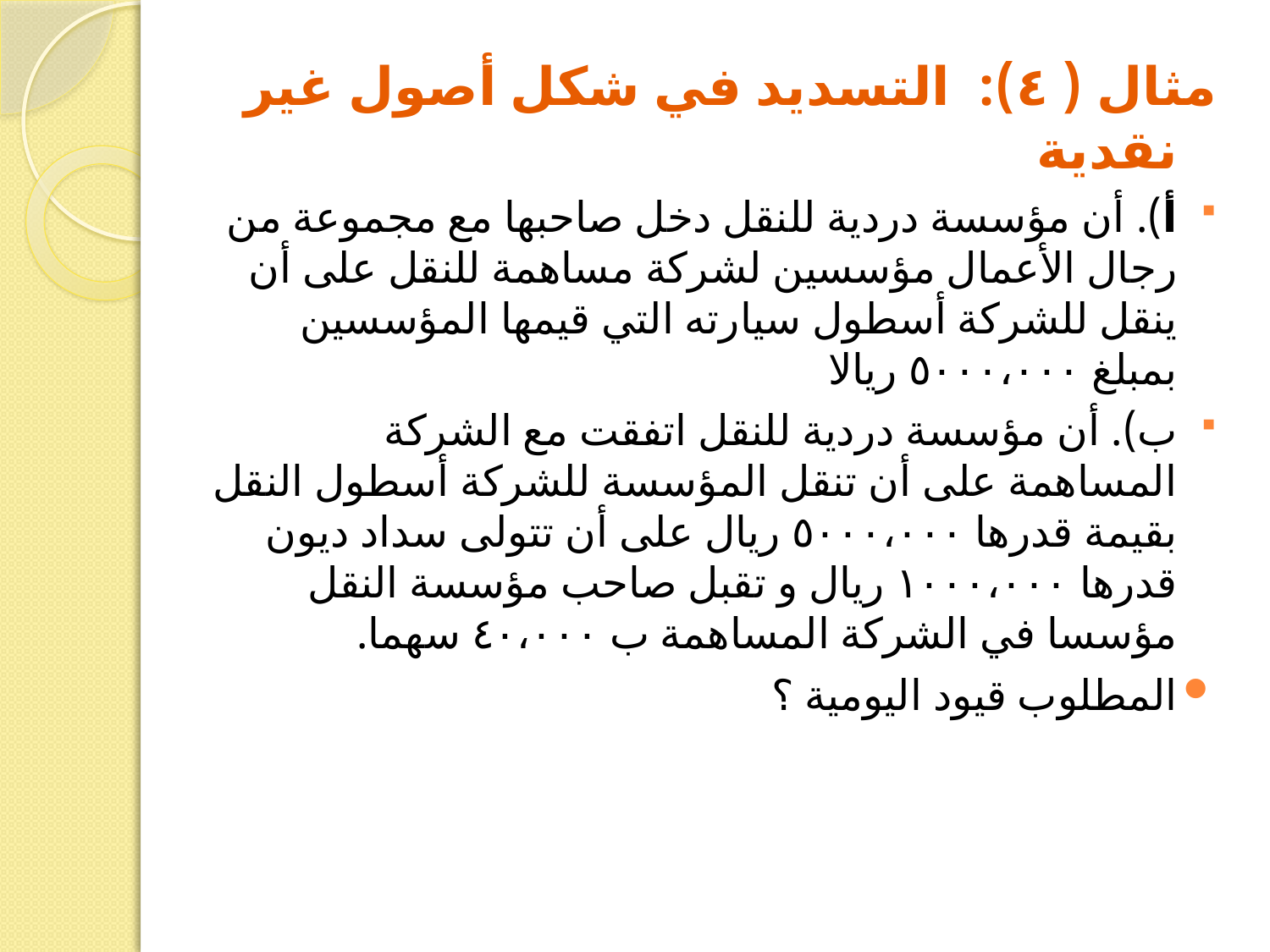

مثال ( ٤):  التسديد في شكل أصول غير نقدية
أ). أن مؤسسة دردية للنقل دخل صاحبها مع مجموعة من رجال الأعمال مؤسسين لشركة مساهمة للنقل على أن ينقل للشركة أسطول سيارته التي قيمها المؤسسين بمبلغ ٥٠٠٠،٠٠٠ ريالا
ب). أن مؤسسة دردية للنقل اتفقت مع الشركة المساهمة على أن تنقل المؤسسة للشركة أسطول النقل بقيمة قدرها ٥٠٠٠،٠٠٠ ريال على أن تتولى سداد ديون قدرها ١٠٠٠،٠٠٠ ريال و تقبل صاحب مؤسسة النقل مؤسسا في الشركة المساهمة ب ٤٠،٠٠٠ سهما.
المطلوب قيود اليومية ؟